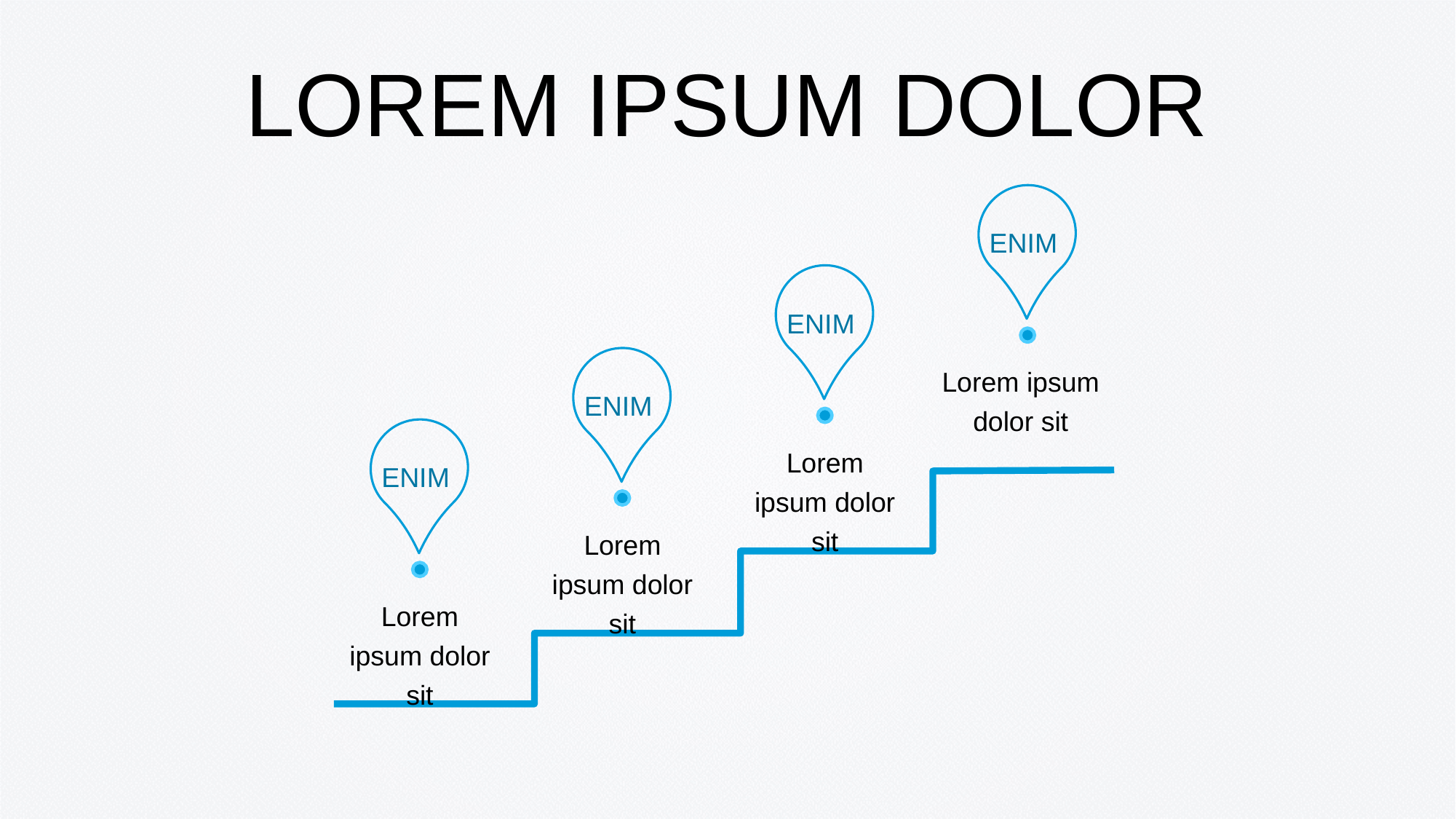

# LOREM IPSUM DOLOR

ENIM

ENIM

Lorem ipsum dolor sit
ENIM

Lorem ipsum dolor sit
ENIM

Lorem ipsum dolor sit

Lorem ipsum dolor sit